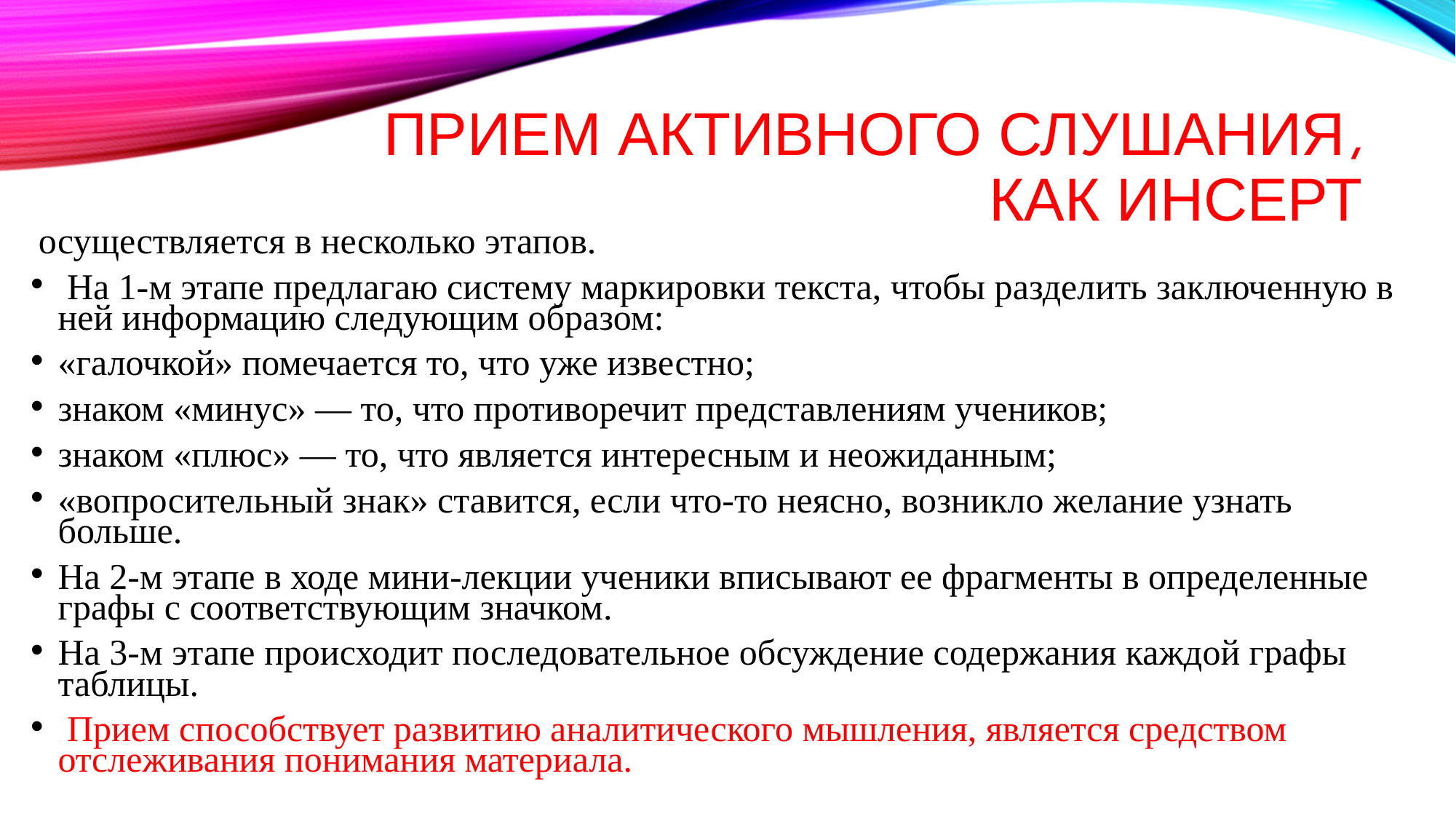

# ПРИЕМ АКТИВНОГО СЛУШАНИЯ, КАК ИНСЕРТ
 осуществляется в несколько этапов.
 На 1-м этапе предлагаю систему маркировки текста, чтобы разделить заключенную в ней информацию следующим образом:
«галочкой» помечается то, что уже известно;
знаком «минус» — то, что противоречит представлениям учеников;
знаком «плюс» — то, что является интересным и неожиданным;
«вопросительный знак» ставится, если что-то неясно, возникло желание узнать больше.
На 2-м этапе в ходе мини-лекции ученики вписывают ее фрагменты в определенные графы с соответствующим значком.
На 3-м этапе происходит последовательное обсуждение содержания каждой графы таблицы.
 Прием способствует развитию аналитического мышления, является средством отслеживания понимания материала.